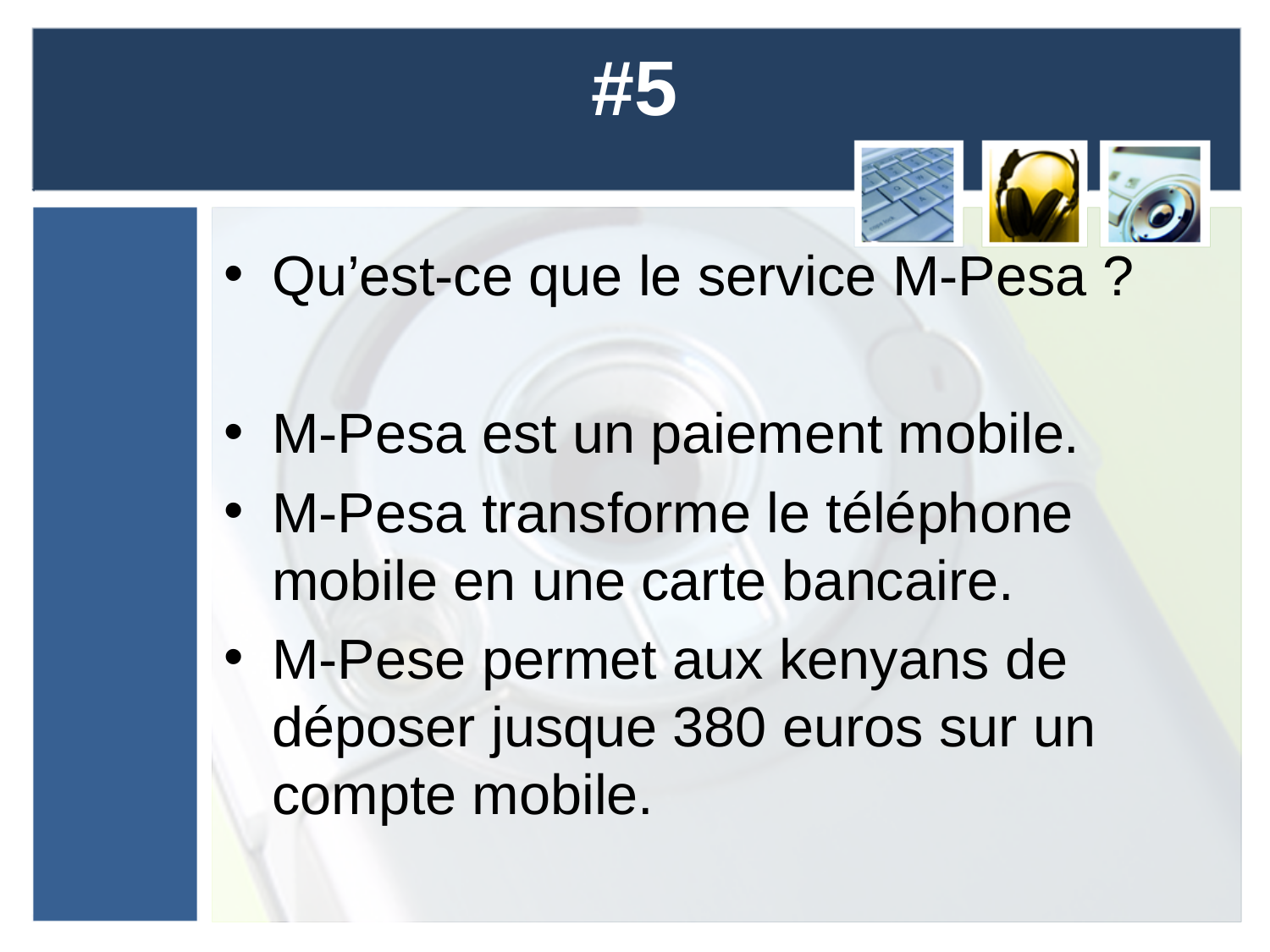

# #5
Qu’est-ce que le service M-Pesa ?

M-Pesa est un paiement mobile.
M-Pesa transforme le téléphone mobile en une carte bancaire.
M-Pese permet aux kenyans de déposer jusque 380 euros sur un compte mobile.